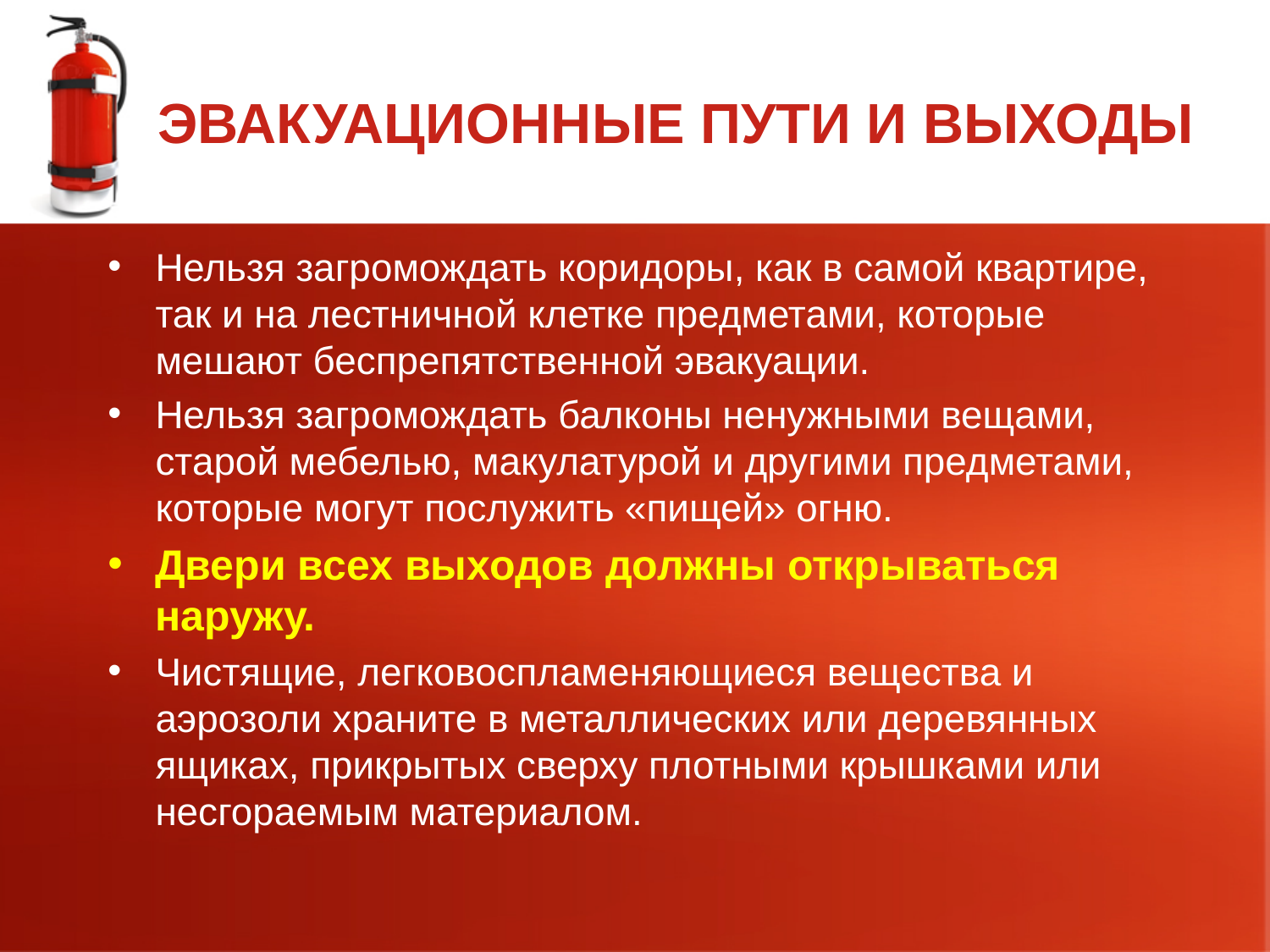

# ЭВАКУАЦИОННЫЕ ПУТИ И ВЫХОДЫ
Нельзя загромождать коридоры, как в самой квартире, так и на лестничной клетке предметами, которые мешают беспрепятственной эвакуации.
Нельзя загромождать балконы ненужными вещами, старой мебелью, макулатурой и другими предметами, которые могут послужить «пищей» огню.
Двери всех выходов должны открываться наружу.
Чистящие, легковоспламеняющиеся вещества и аэрозоли храните в металлических или деревянных ящиках, прикрытых сверху плотными крышками или несгораемым материалом.